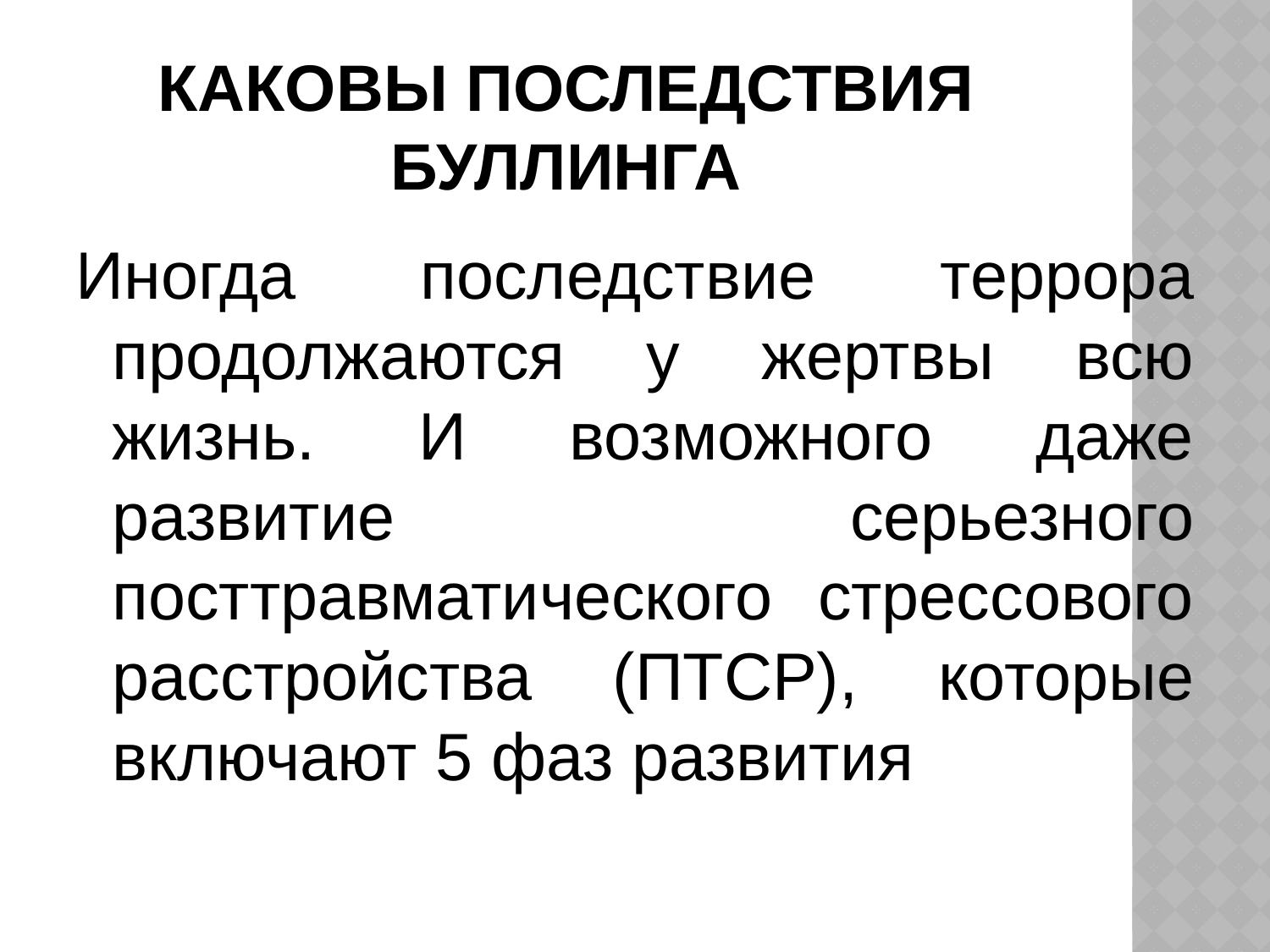

# Каковы последствия буллинга
Иногда последствие террора продолжаются у жертвы всю жизнь. И возможного даже развитие серьезного посттравматического стрессового расстройства (ПТСР), которые включают 5 фаз развития